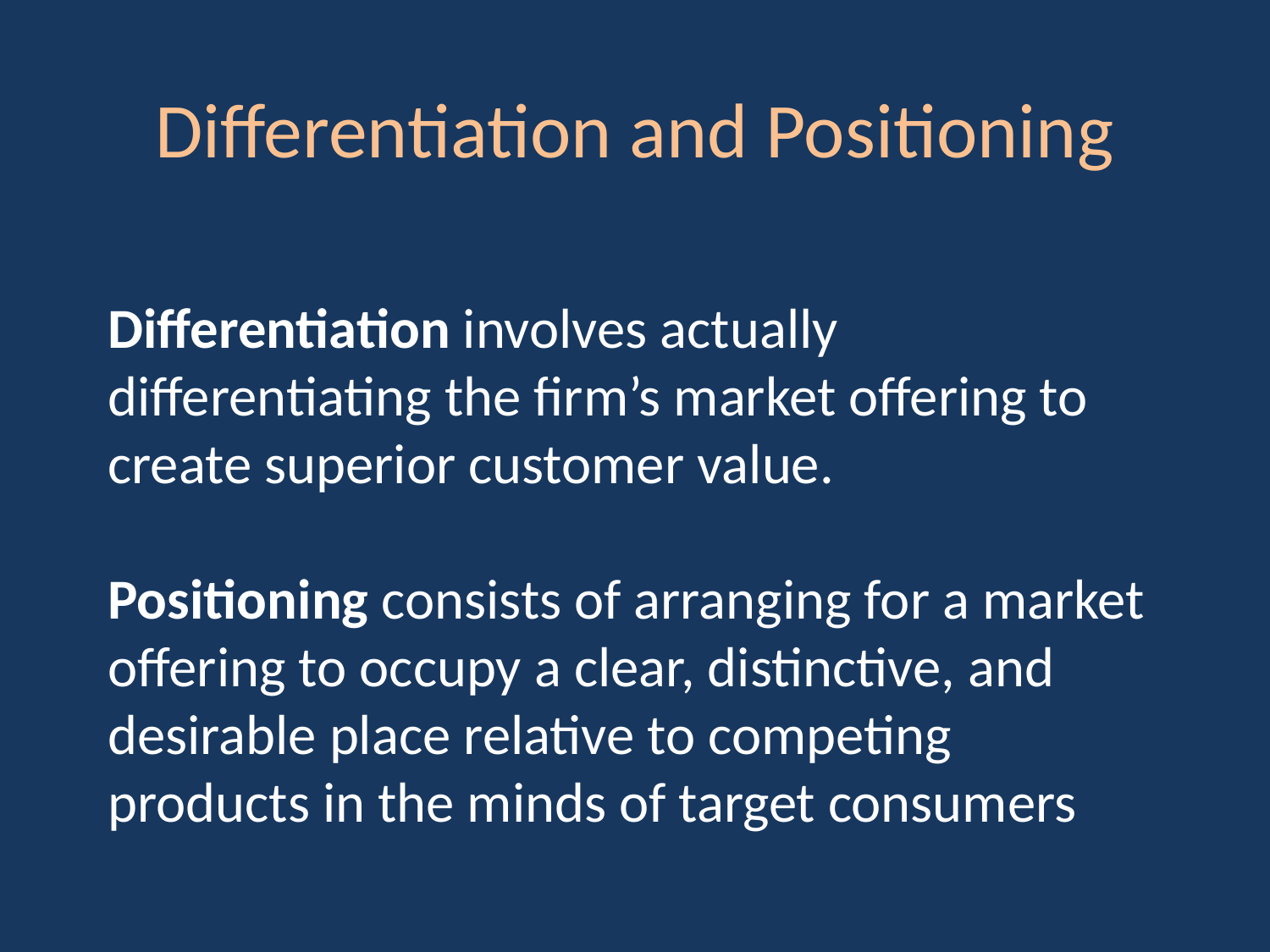

Differentiation and Positioning
Differentiation involves actually differentiating the firm’s market offering to create superior customer value.

Positioning consists of arranging for a market offering to occupy a clear, distinctive, and desirable place relative to competing products in the minds of target consumers